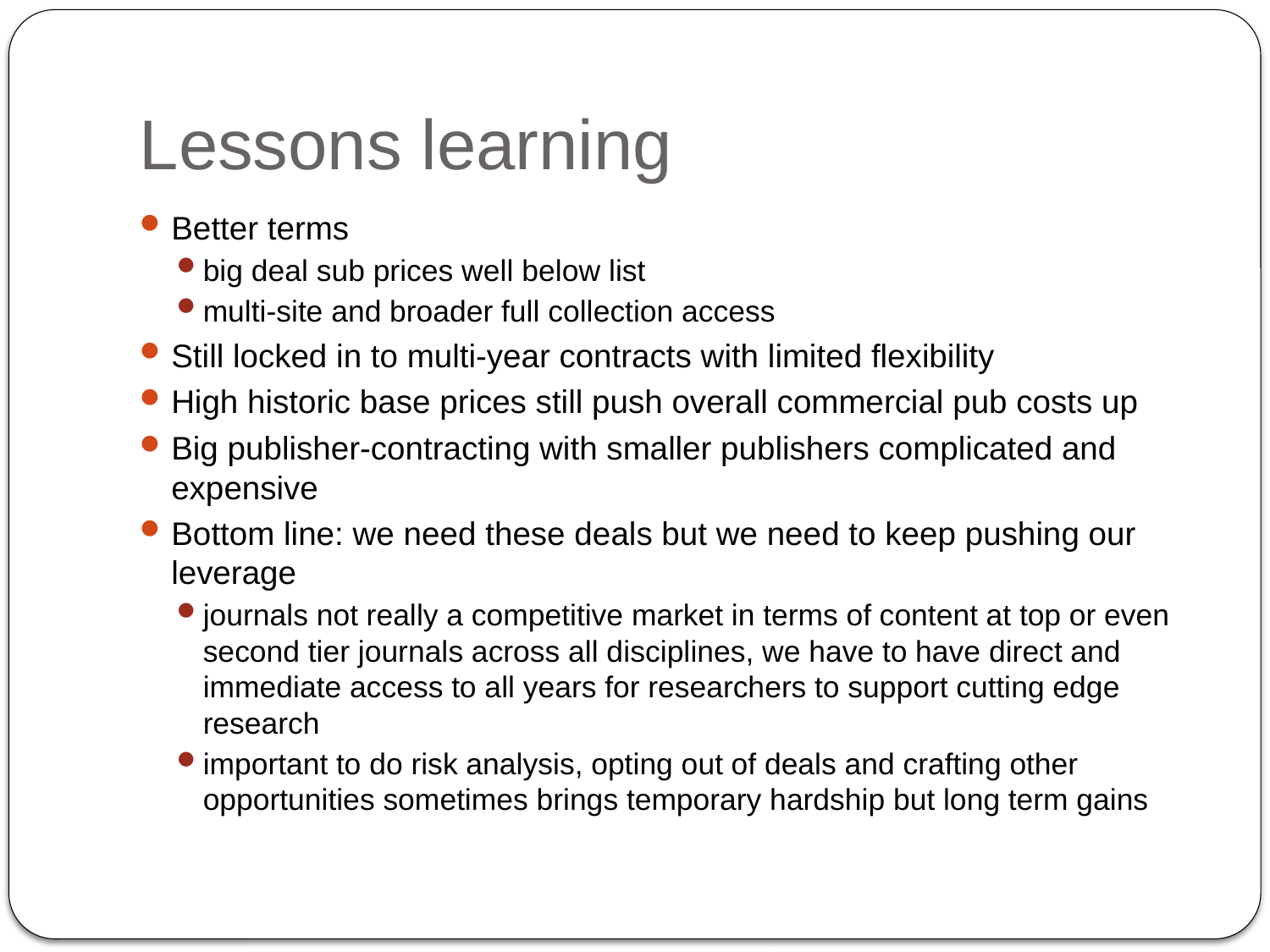

# Lessons learning
Better terms
big deal sub prices well below list
multi-site and broader full collection access
Still locked in to multi-year contracts with limited flexibility
High historic base prices still push overall commercial pub costs up
Big publisher-contracting with smaller publishers complicated and expensive
Bottom line: we need these deals but we need to keep pushing our  leverage
journals not really a competitive market in terms of content at top or even second tier journals across all disciplines, we have to have direct and immediate access to all years for researchers to support cutting edge research
important to do risk analysis, opting out of deals and crafting other opportunities sometimes brings temporary hardship but long term gains